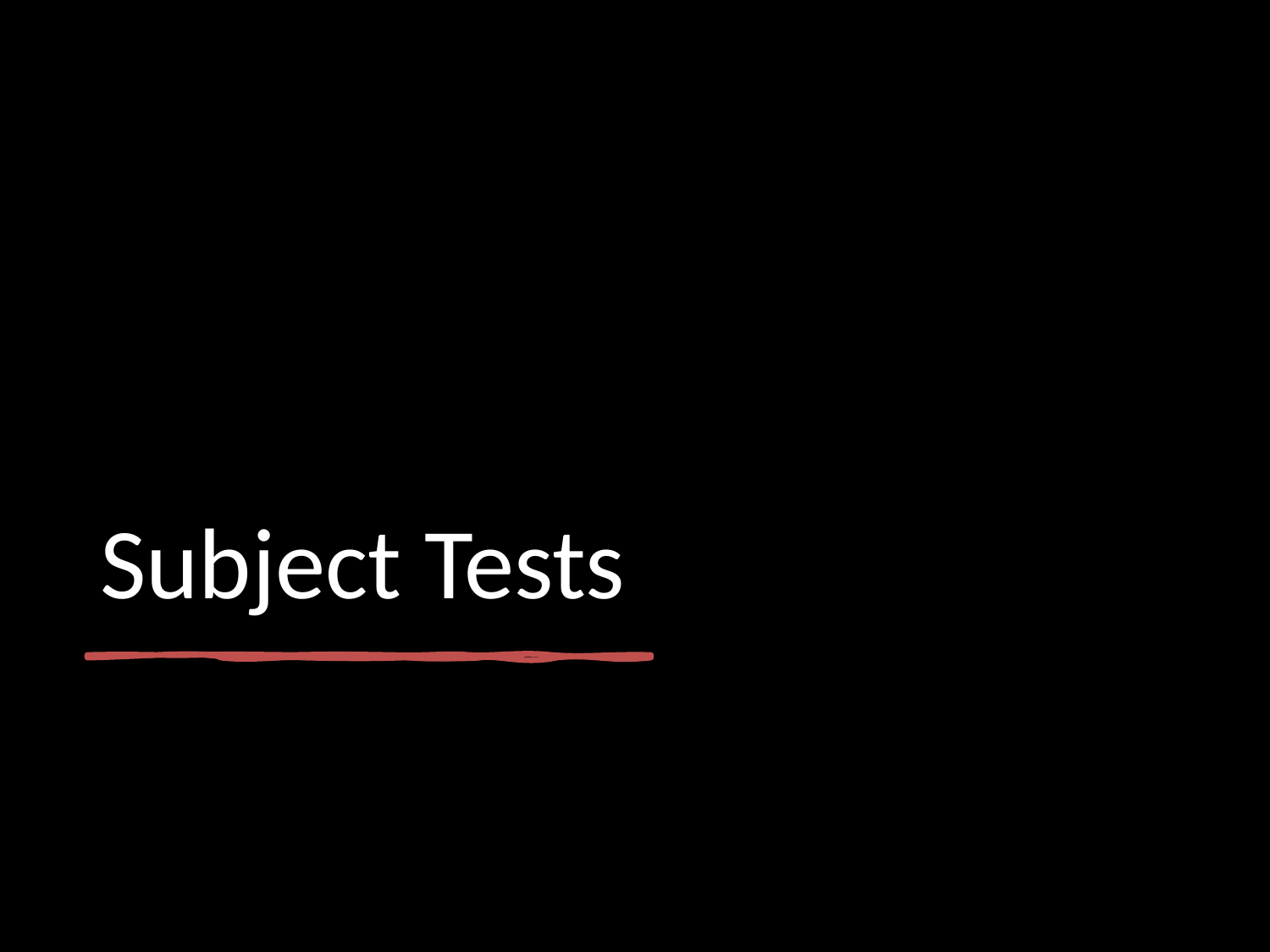

# Subject Tests

Approved and Issued: 2025.10.01